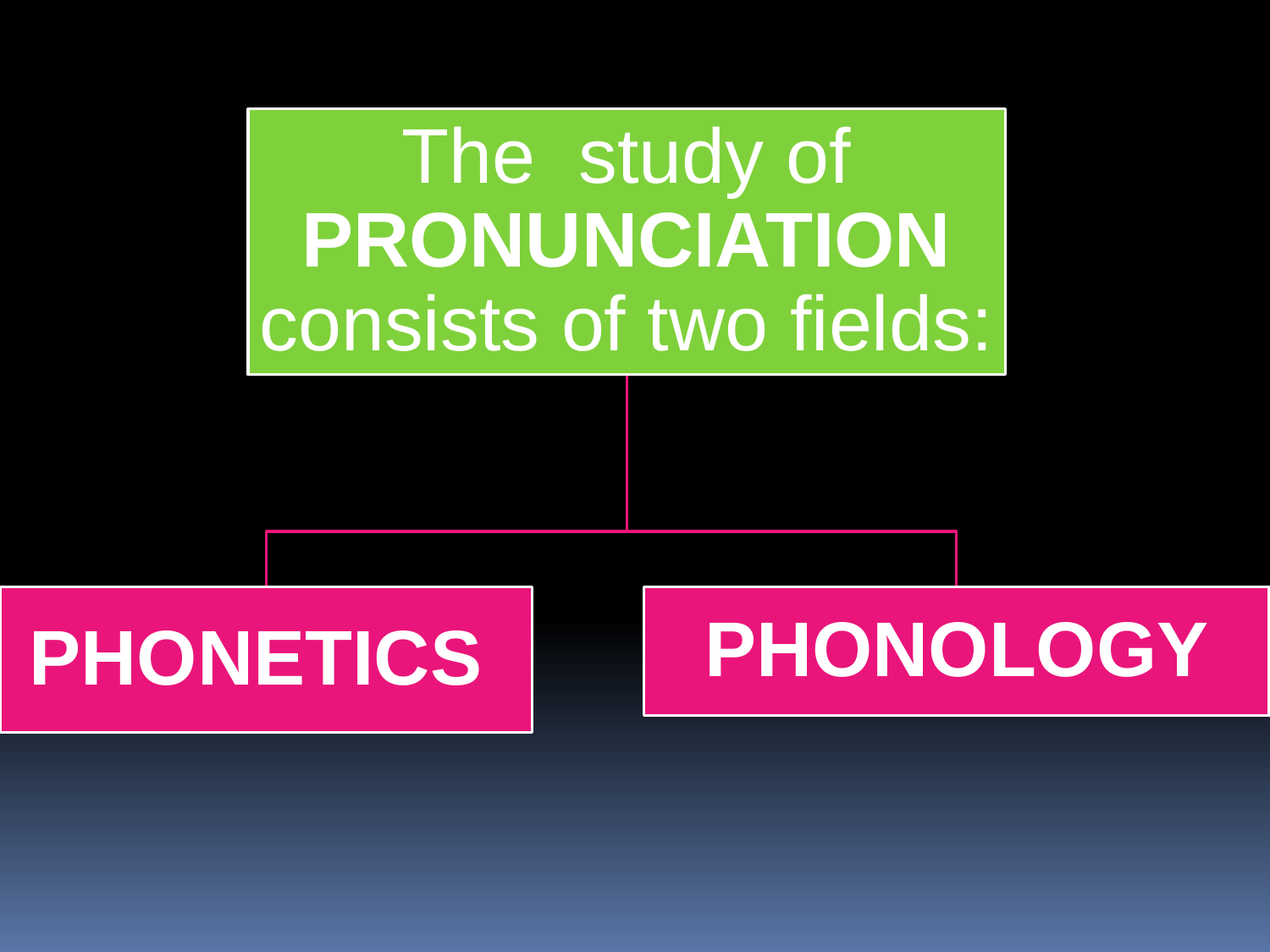

The  study of PRONUNCIATION consists of two fields:
PHONETICS
PHONOLOGY